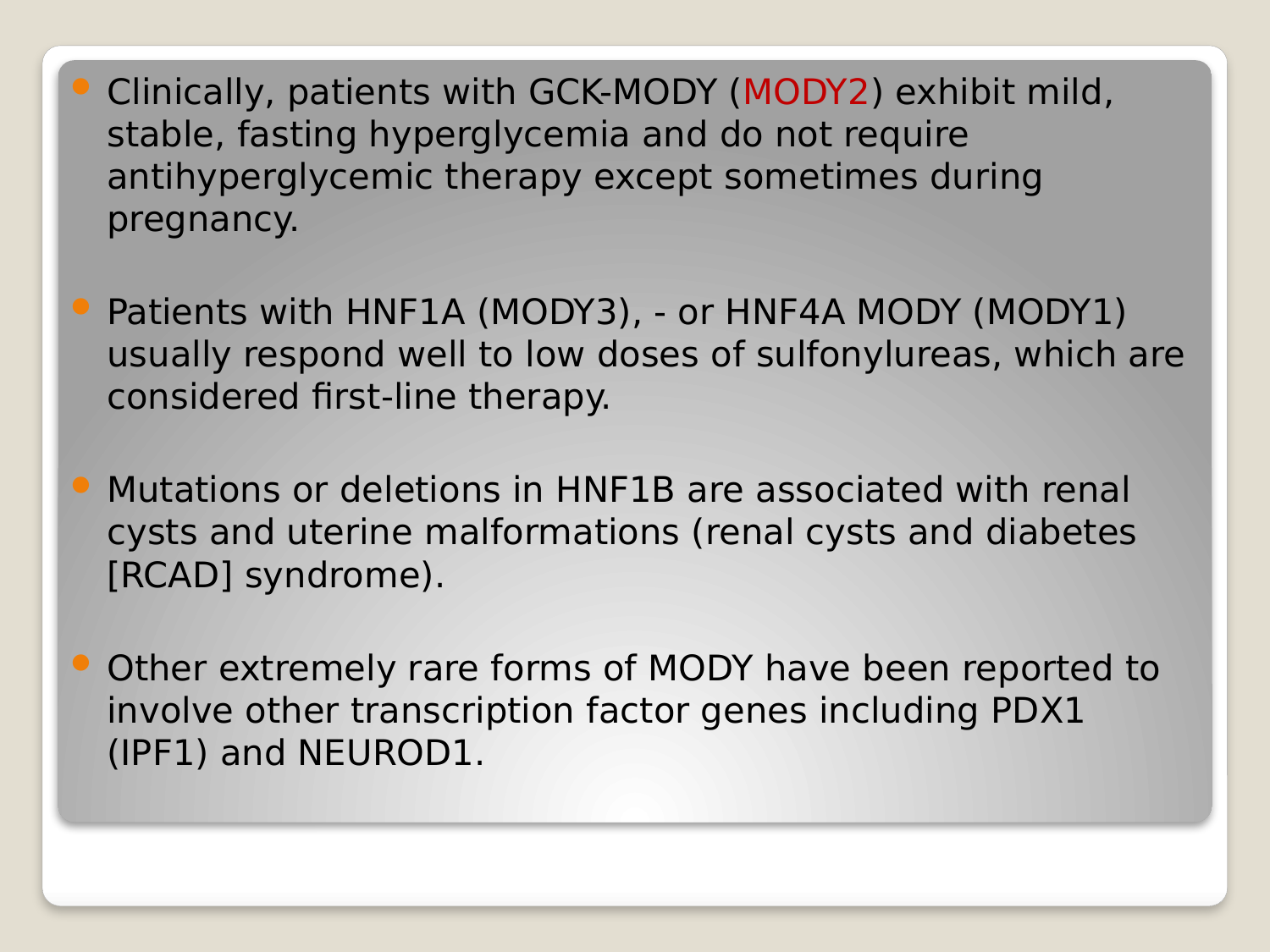

Clinically, patients with GCK-MODY (MODY2) exhibit mild, stable, fasting hyperglycemia and do not require antihyperglycemic therapy except sometimes during pregnancy.

Patients with HNF1A (MODY3), - or HNF4A MODY (MODY1) usually respond well to low doses of sulfonylureas, which are considered first-line therapy.

Mutations or deletions in HNF1B are associated with renal cysts and uterine malformations (renal cysts and diabetes [RCAD] syndrome).

Other extremely rare forms of MODY have been reported to involve other transcription factor genes including PDX1 (IPF1) and NEUROD1.